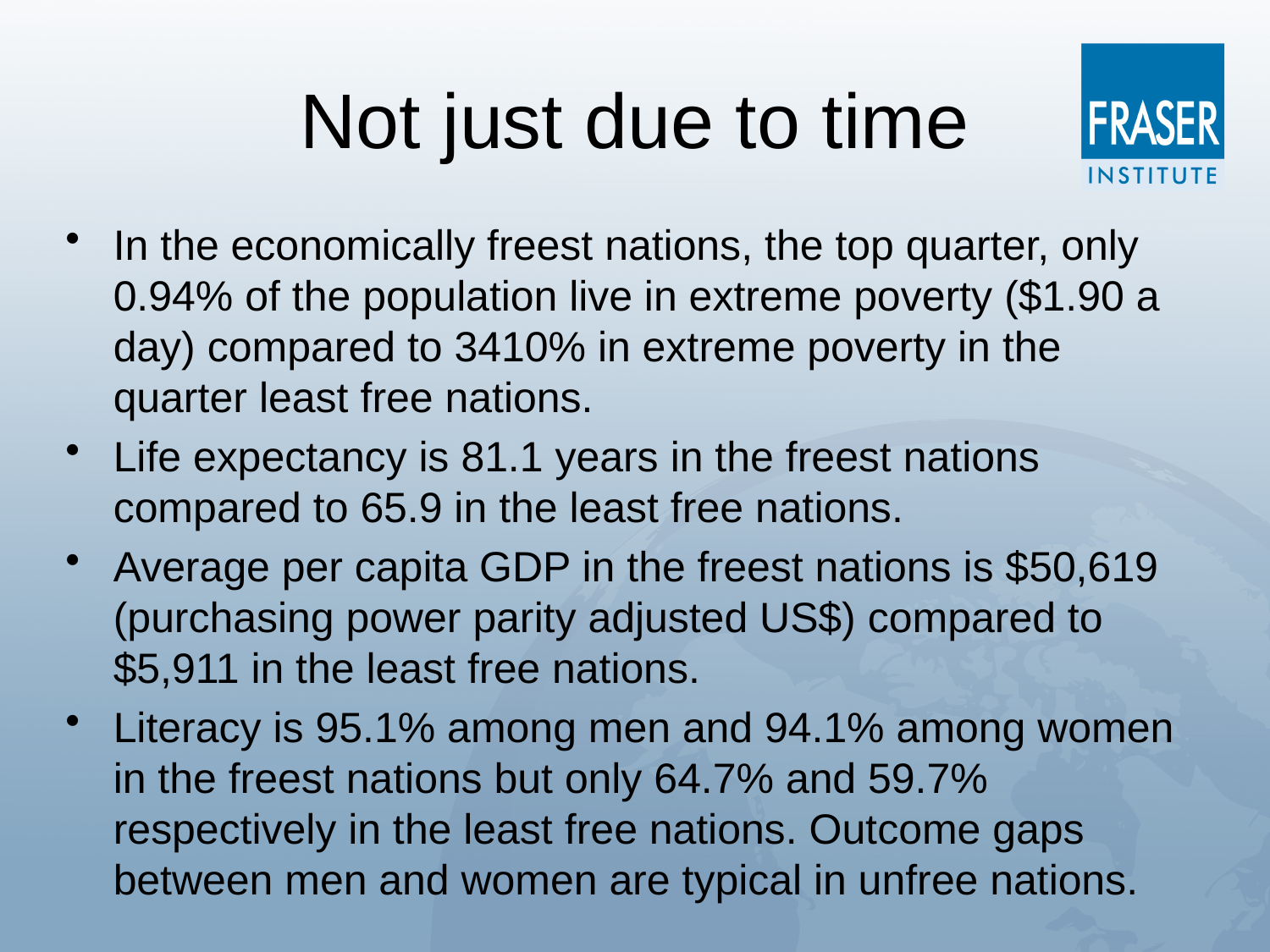

# Not just due to time
In the economically freest nations, the top quarter, only 0.94% of the population live in extreme poverty ($1.90 a day) compared to 3410% in extreme poverty in the quarter least free nations.
Life expectancy is 81.1 years in the freest nations compared to 65.9 in the least free nations.
Average per capita GDP in the freest nations is $50,619 (purchasing power parity adjusted US$) compared to $5,911 in the least free nations.
Literacy is 95.1% among men and 94.1% among women in the freest nations but only 64.7% and 59.7% respectively in the least free nations. Outcome gaps between men and women are typical in unfree nations.